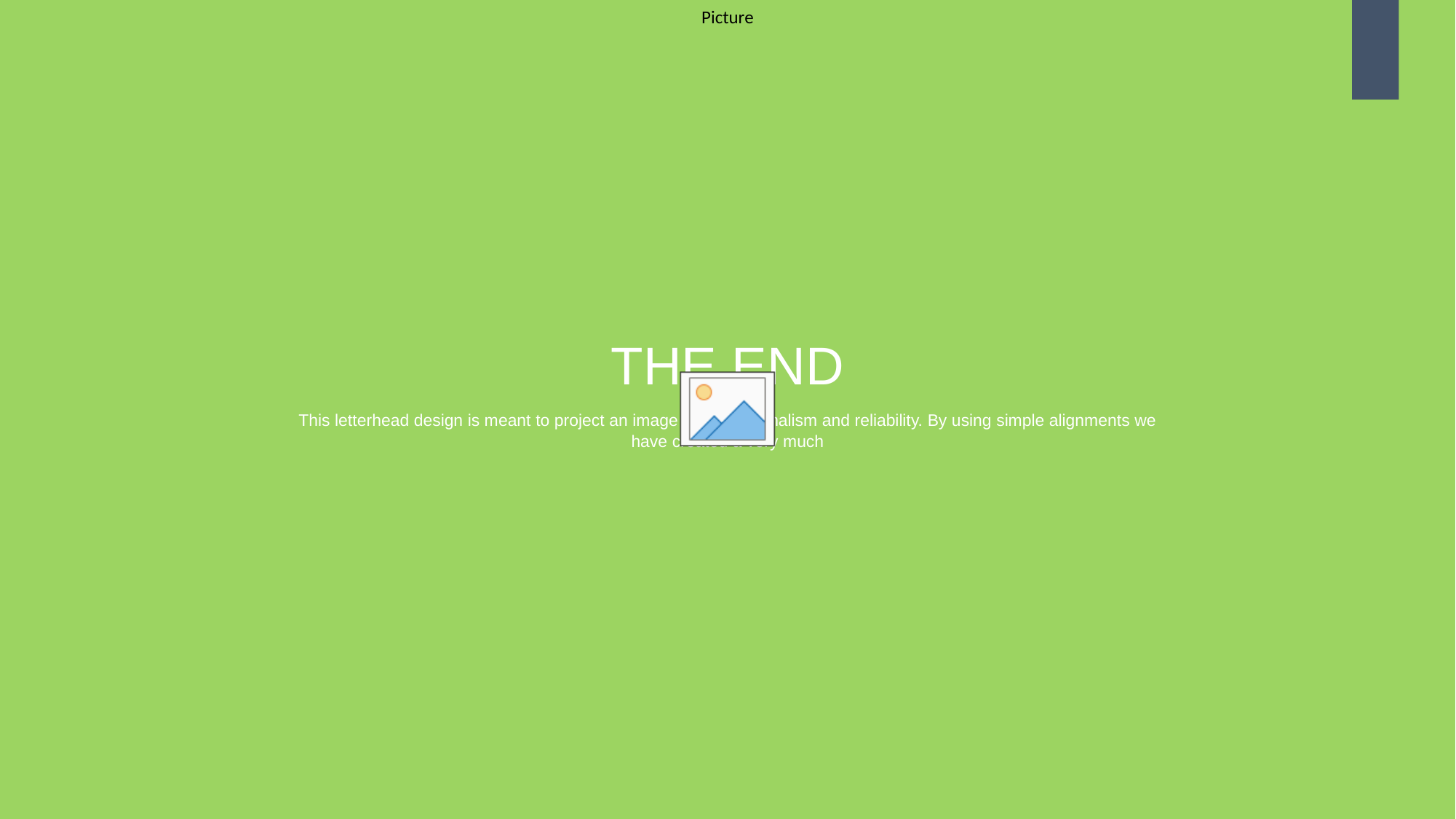

25
THE END
This letterhead design is meant to project an image of professionalism and reliability. By using simple alignments we have created a very much